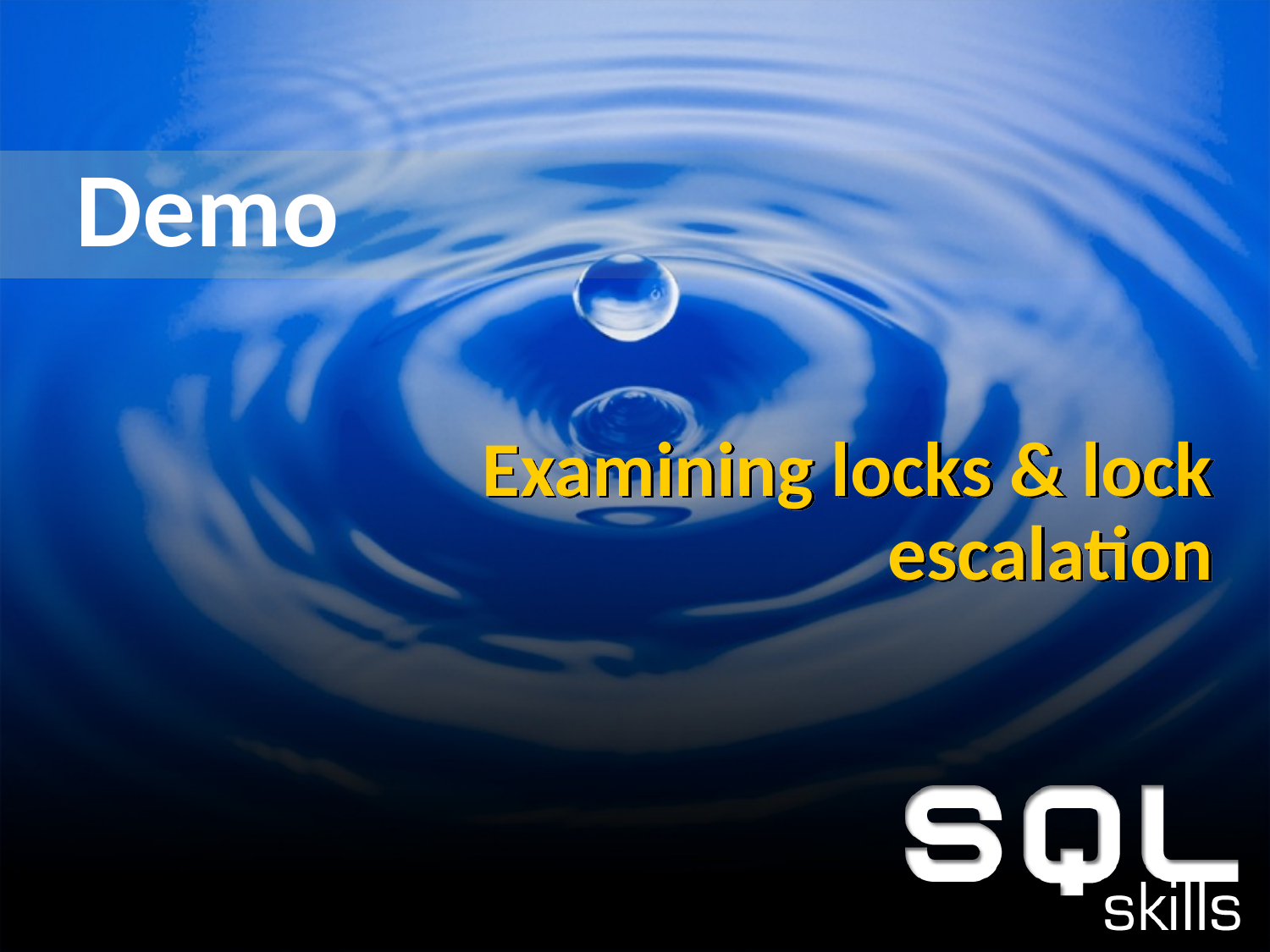

Demo

# Examining locks & lock escalation